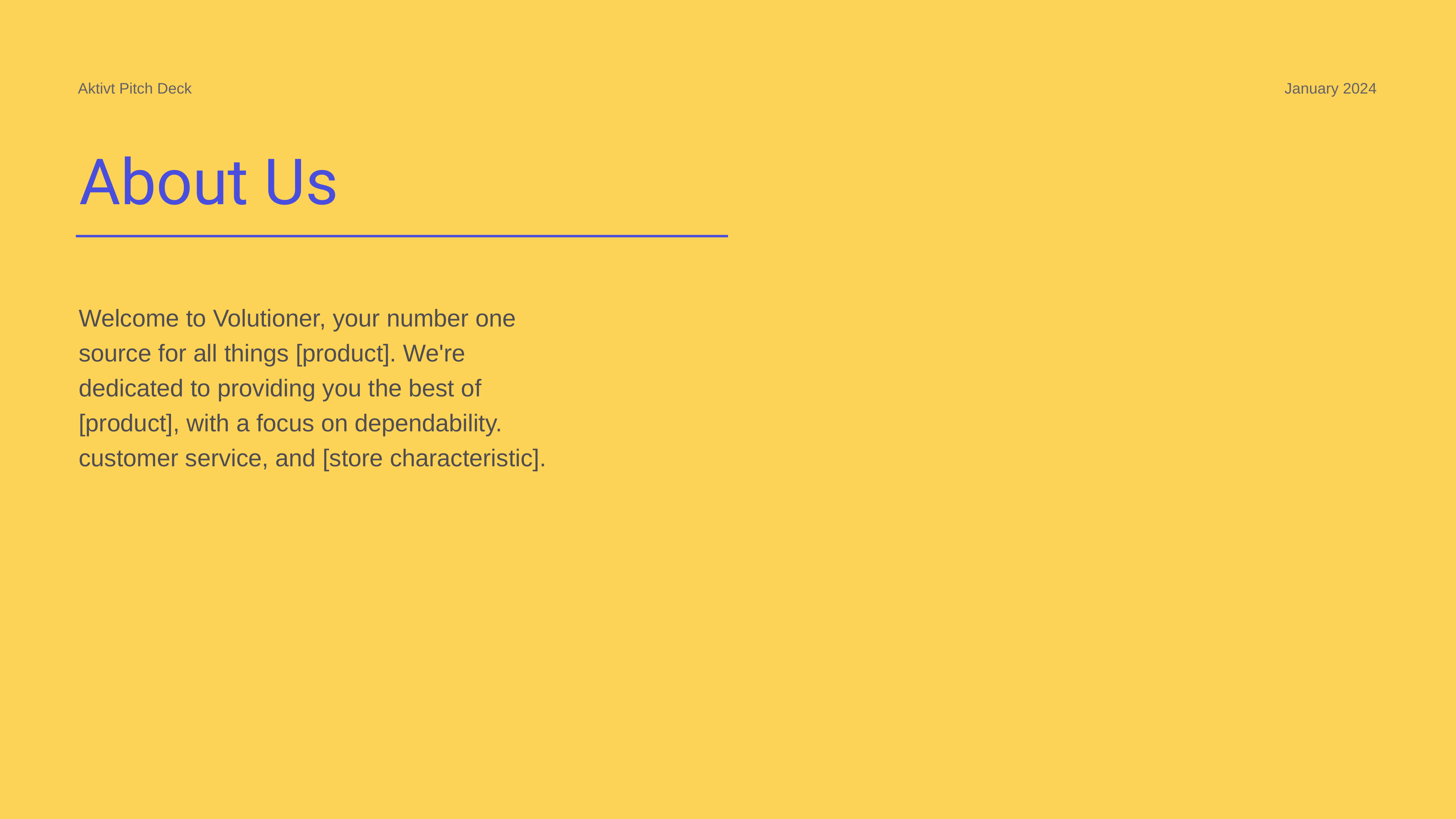

Aktivt Pitch Deck
January 2024
About Us

Welcome to Volutioner, your number one source for all things [product]. We're dedicated to providing you the best of [product], with a focus on dependability. customer service, and [store characteristic].